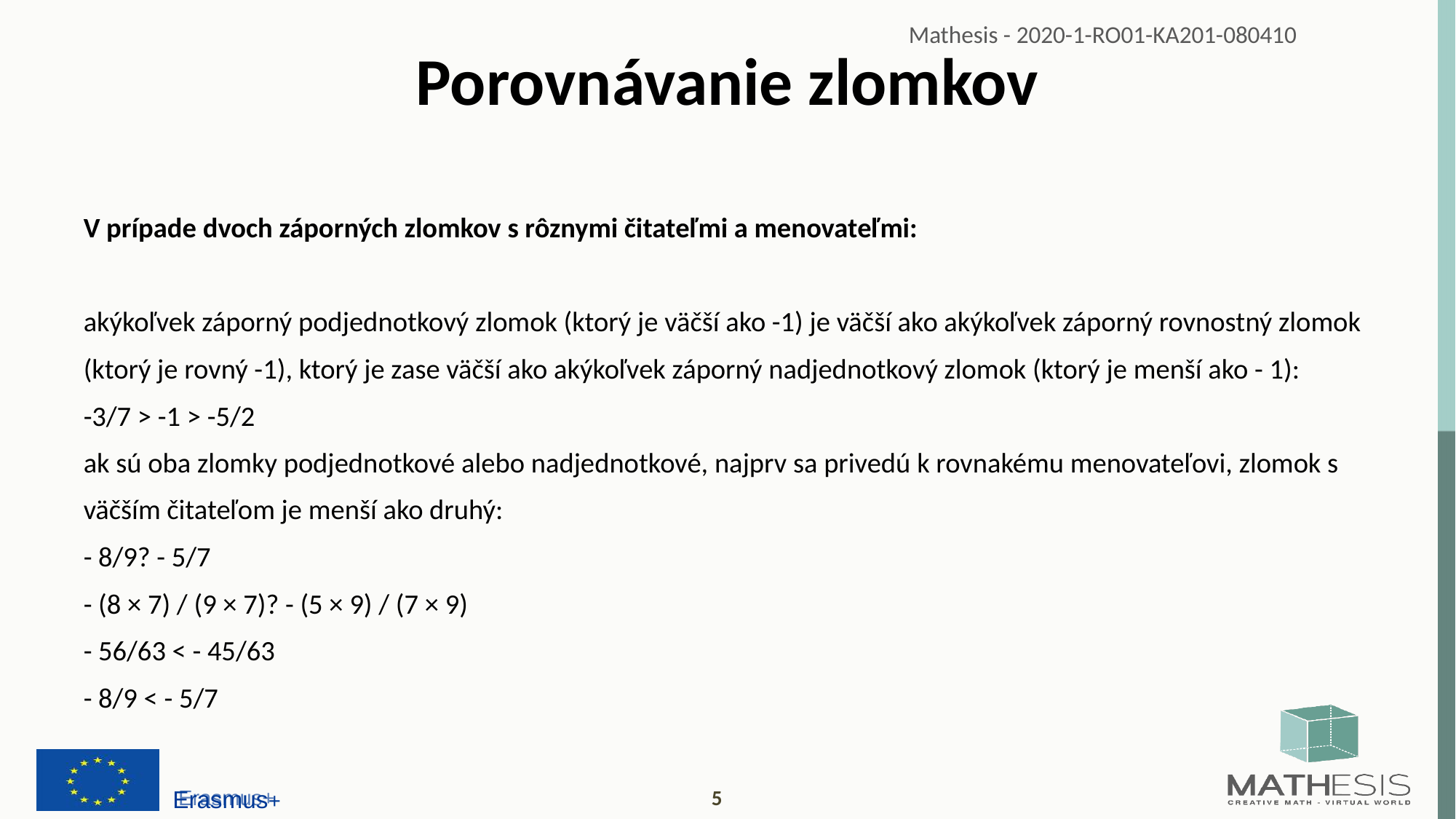

# Porovnávanie zlomkov
V prípade dvoch záporných zlomkov s rôznymi čitateľmi a menovateľmi:

akýkoľvek záporný podjednotkový zlomok (ktorý je väčší ako -1) je väčší ako akýkoľvek záporný rovnostný zlomok (ktorý je rovný -1), ktorý je zase väčší ako akýkoľvek záporný nadjednotkový zlomok (ktorý je menší ako - 1):
-3/7 > -1 > -5/2
ak sú oba zlomky podjednotkové alebo nadjednotkové, najprv sa privedú k rovnakému menovateľovi, zlomok s väčším čitateľom je menší ako druhý:
- 8/9? - 5/7
- (8 × 7) / (9 × 7)? - (5 × 9) / (7 × 9)
- 56/63 < - 45/63
- 8/9 < - 5/7